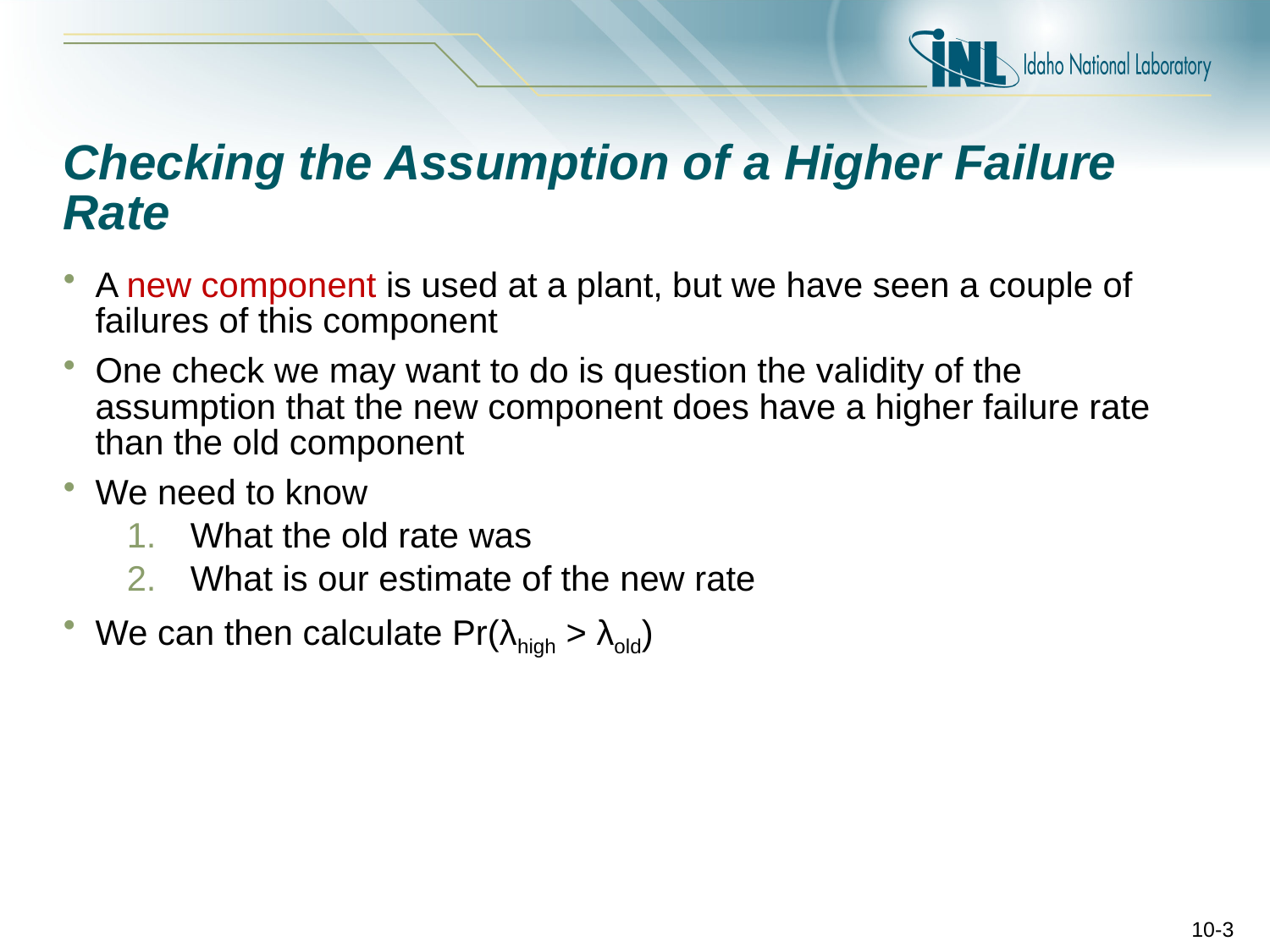

# Checking the Assumption of a Higher Failure Rate
A new component is used at a plant, but we have seen a couple of failures of this component
One check we may want to do is question the validity of the assumption that the new component does have a higher failure rate than the old component
We need to know
What the old rate was
What is our estimate of the new rate
We can then calculate Pr(λhigh > λold)
10-3